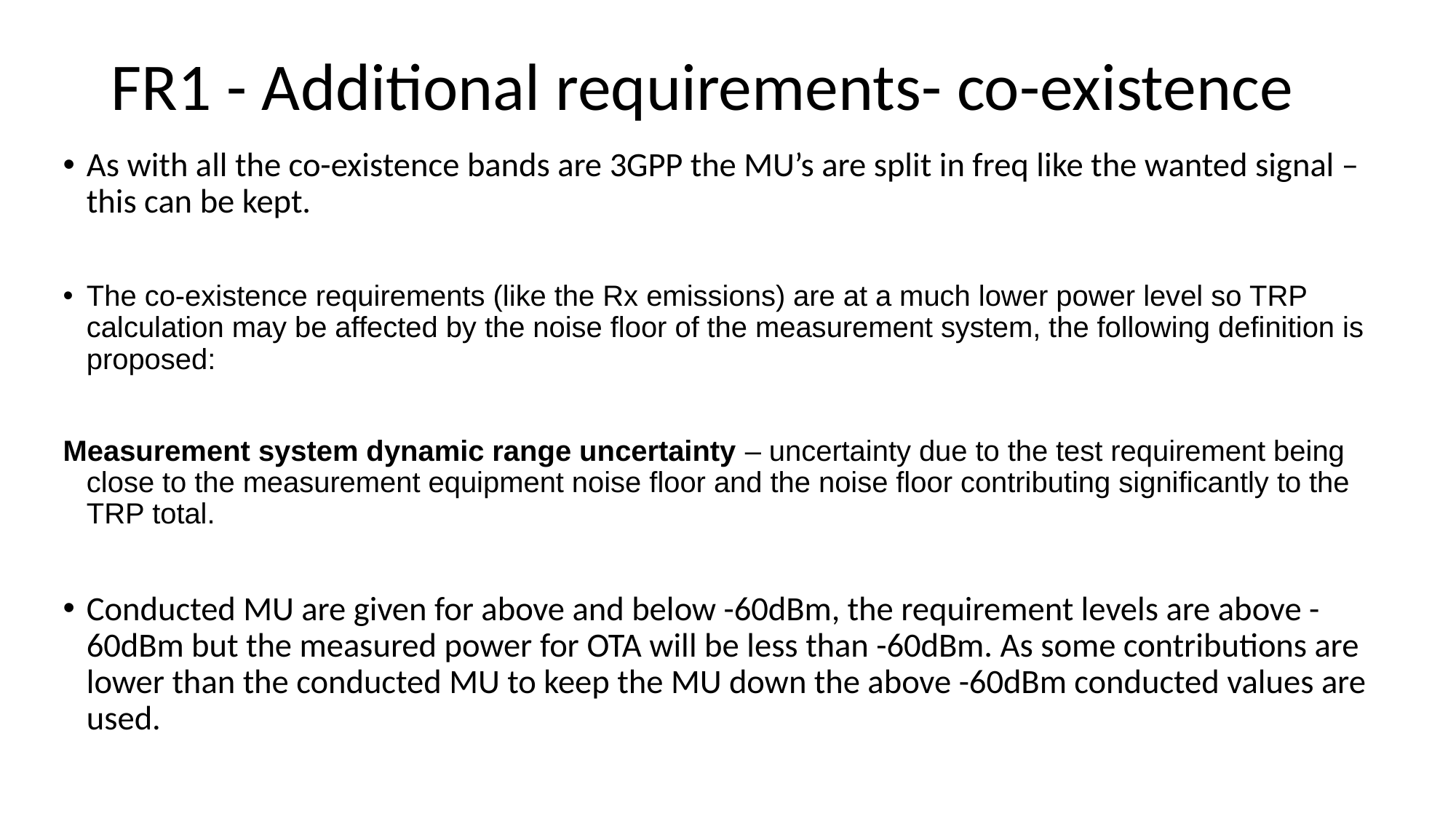

# FR1 - Additional requirements- co-existence
As with all the co-existence bands are 3GPP the MU’s are split in freq like the wanted signal – this can be kept.

The co-existence requirements (like the Rx emissions) are at a much lower power level so TRP calculation may be affected by the noise floor of the measurement system, the following definition is proposed:

Measurement system dynamic range uncertainty – uncertainty due to the test requirement being close to the measurement equipment noise floor and the noise floor contributing significantly to the TRP total.

Conducted MU are given for above and below -60dBm, the requirement levels are above -60dBm but the measured power for OTA will be less than -60dBm. As some contributions are lower than the conducted MU to keep the MU down the above -60dBm conducted values are used.